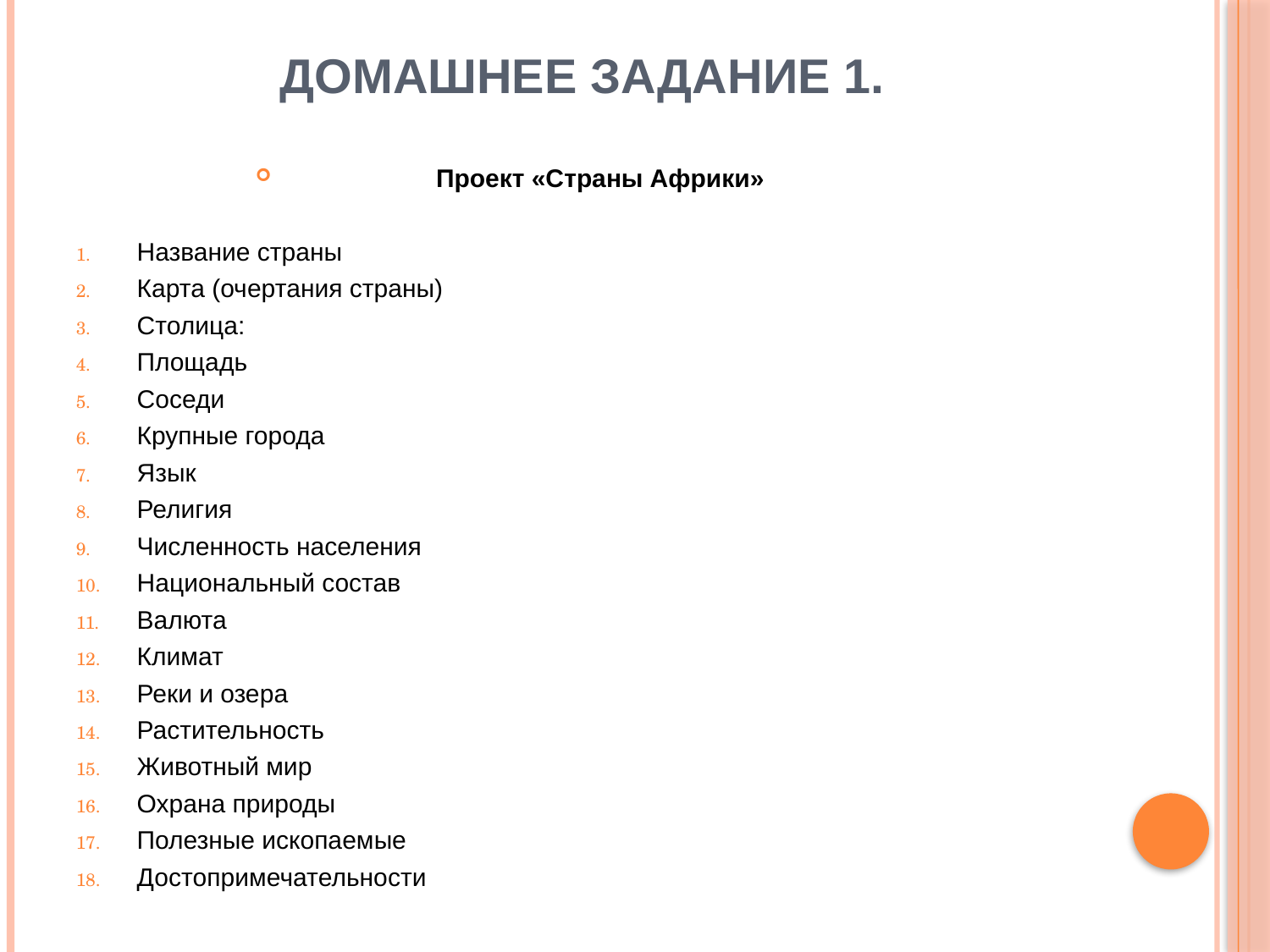

# Домашнее задание 1.

Проект «Страны Африки»

Название страны
Карта (очертания страны)
Столица:
Площадь
Соседи
Крупные города
Язык
Религия
Численность населения
Национальный состав
Валюта
Климат
Реки и озера
Растительность
Животный мир
Охрана природы
Полезные ископаемые
Достопримечательности